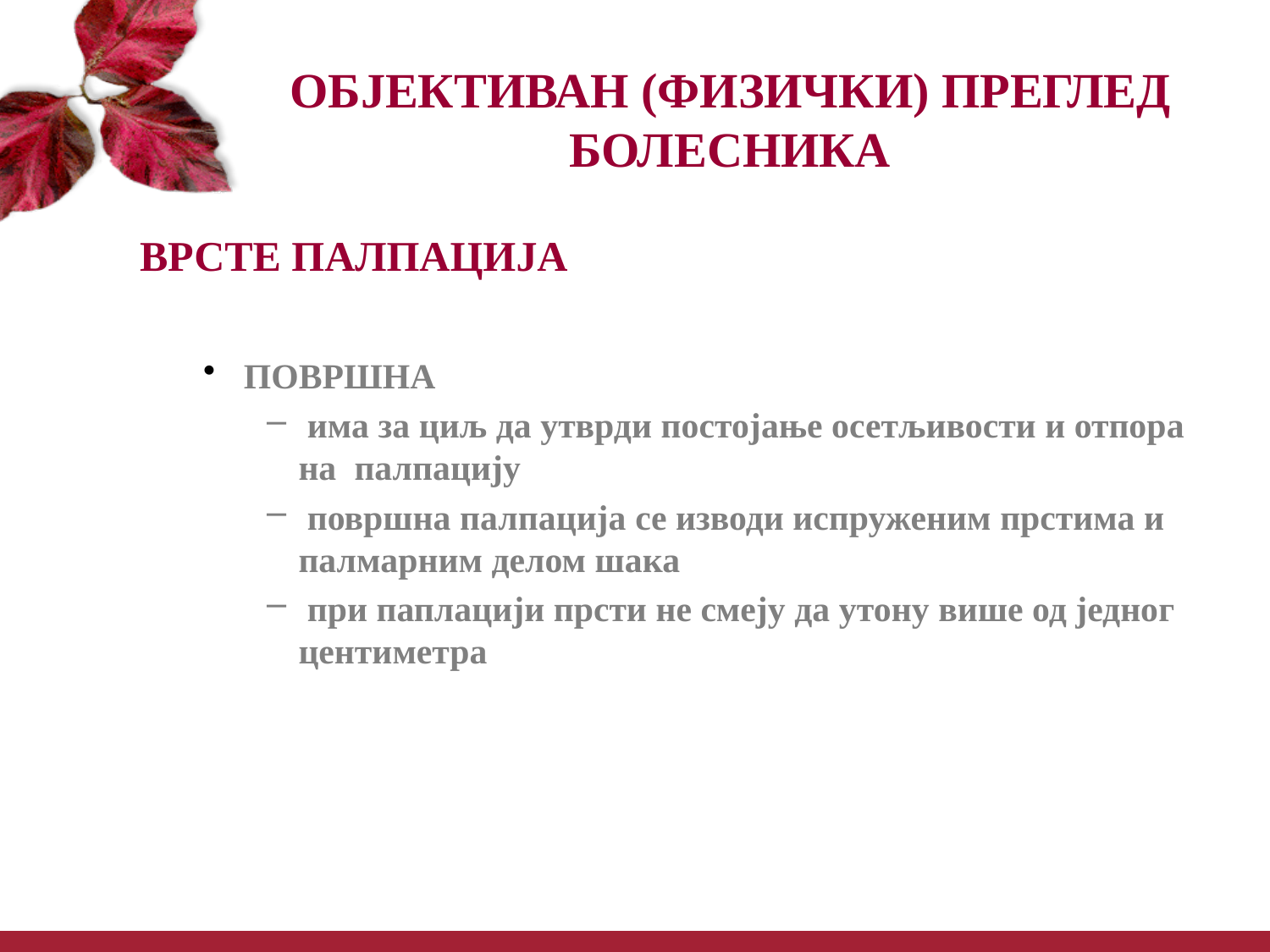

# ОБЈЕКТИВАН (ФИЗИЧКИ) ПРЕГЛЕД БОЛЕСНИКА
ВРСТЕ ПАЛПАЦИЈА

 ПОВРШНА
 има за циљ да утврди постојање осетљивости и отпора на  палпацију
 површна палпација се изводи испруженим прстима и палмарним делом шака
 при паплацији прсти не смеју да утону више од једног центиметра